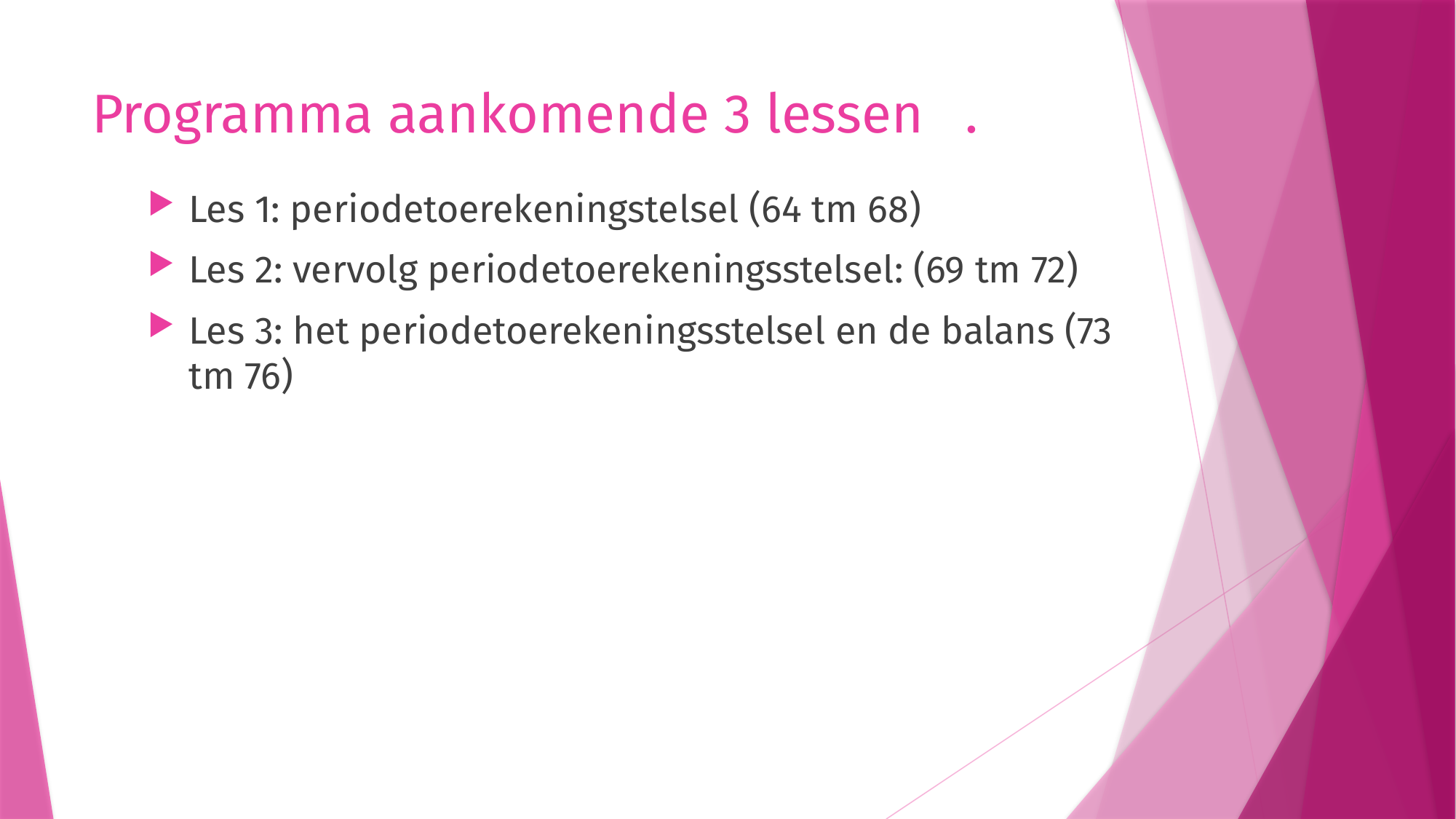

# Programma aankomende 3 lessen	.
Les 1: periodetoerekeningstelsel (64 tm 68)
Les 2: vervolg periodetoerekeningsstelsel: (69 tm 72)
Les 3: het periodetoerekeningsstelsel en de balans (73 tm 76)